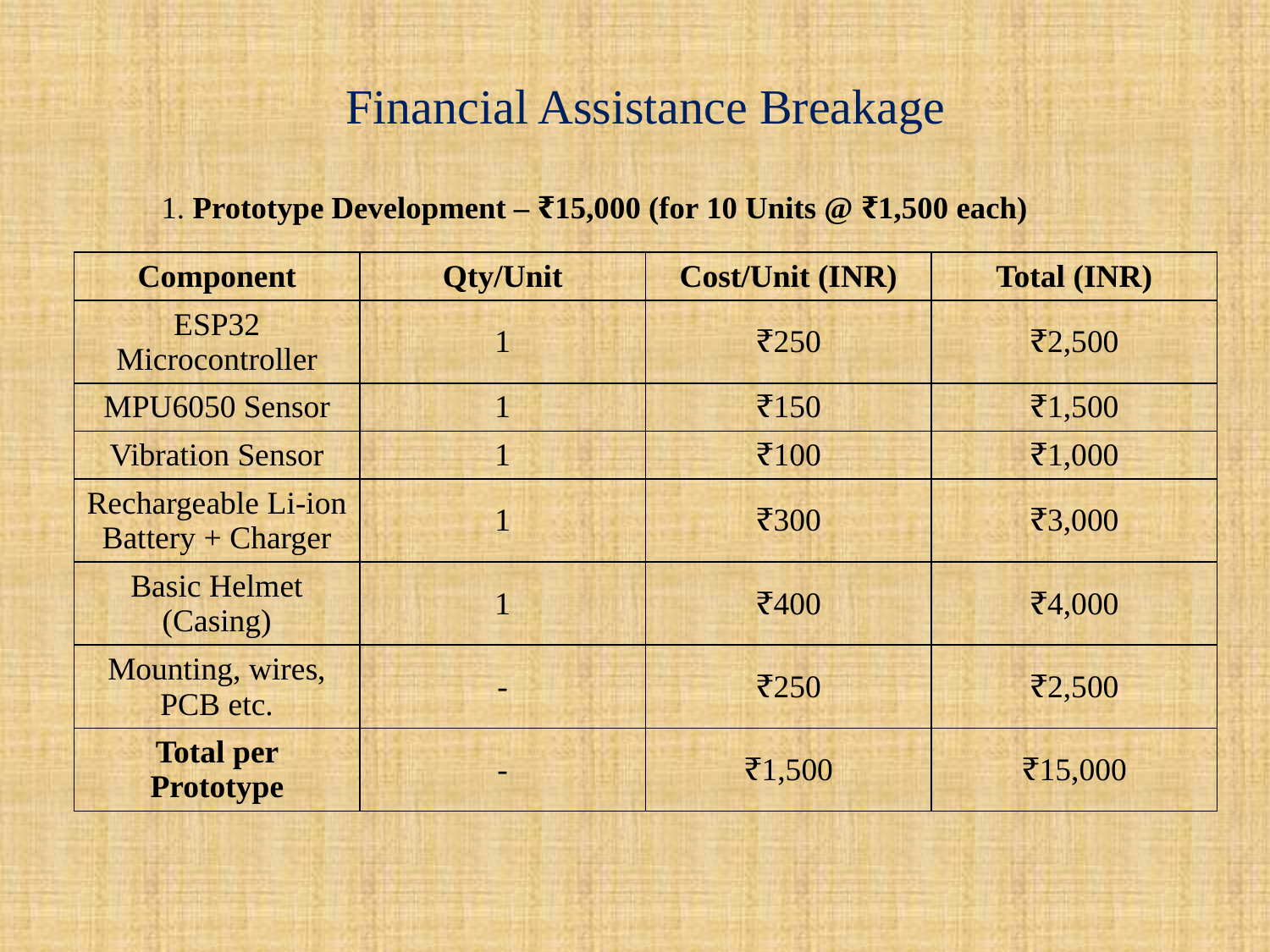

Financial Assistance Breakage
1. Prototype Development – ₹15,000 (for 10 Units @ ₹1,500 each)
| Component | Qty/Unit | Cost/Unit (INR) | Total (INR) |
| --- | --- | --- | --- |
| ESP32 Microcontroller | 1 | ₹250 | ₹2,500 |
| MPU6050 Sensor | 1 | ₹150 | ₹1,500 |
| Vibration Sensor | 1 | ₹100 | ₹1,000 |
| Rechargeable Li-ion Battery + Charger | 1 | ₹300 | ₹3,000 |
| Basic Helmet (Casing) | 1 | ₹400 | ₹4,000 |
| Mounting, wires, PCB etc. | - | ₹250 | ₹2,500 |
| Total per Prototype | - | ₹1,500 | ₹15,000 |